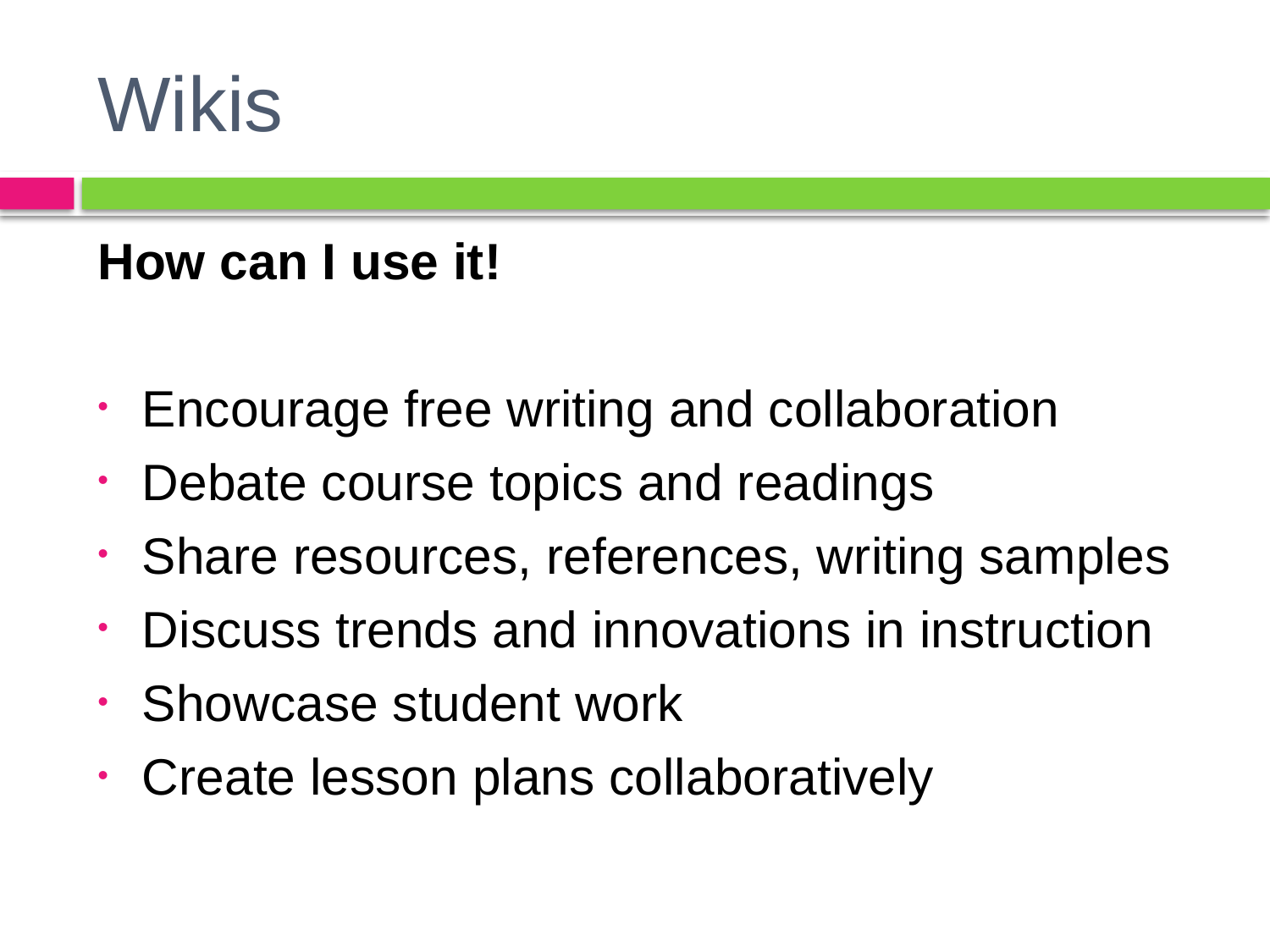

# Wikis
How can I use it!

Encourage free writing and collaboration
Debate course topics and readings
Share resources, references, writing samples
Discuss trends and innovations in instruction
Showcase student work
Create lesson plans collaboratively